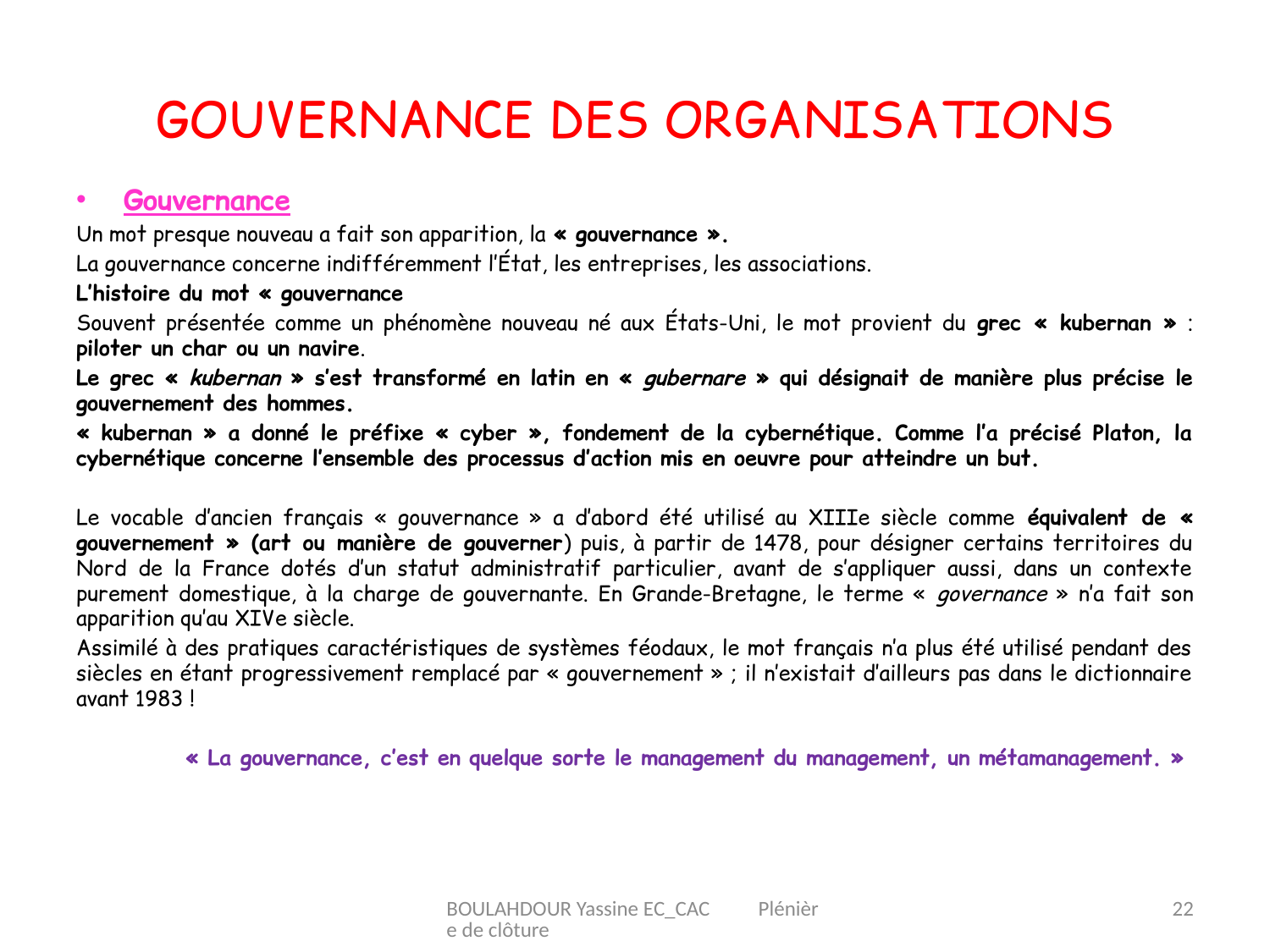

# Gouvernance des organisations
Gouvernance
Un mot presque nouveau a fait son apparition, la « gouvernance ».
La gouvernance concerne indifféremment l’État, les entreprises, les associations.
L’histoire du mot « gouvernance
Souvent présentée comme un phénomène nouveau né aux États-Uni, le mot provient du grec « kubernan » : piloter un char ou un navire.
Le grec « kubernan » s’est transformé en latin en « gubernare » qui désignait de manière plus précise le gouvernement des hommes.
« kubernan » a donné le préfixe « cyber », fondement de la cybernétique. Comme l’a précisé Platon, la cybernétique concerne l’ensemble des processus d’action mis en oeuvre pour atteindre un but.

Le vocable d’ancien français « gouvernance » a d’abord été utilisé au XIIIe siècle comme équivalent de « gouvernement » (art ou manière de gouverner) puis, à partir de 1478, pour désigner certains territoires du Nord de la France dotés d’un statut administratif particulier, avant de s’appliquer aussi, dans un contexte purement domestique, à la charge de gouvernante. En Grande-Bretagne, le terme « governance » n’a fait son apparition qu’au xive siècle.
Assimilé à des pratiques caractéristiques de systèmes féodaux, le mot français n’a plus été utilisé pendant des siècles en étant progressivement remplacé par « gouvernement » ; il n’existait d’ailleurs pas dans le dictionnaire avant 1983 !

            « La gouvernance, c’est en quelque sorte le management du management, un métamanagement. »

BOULAHDOUR Yassine EC_CAC          Plénière de clôture
22